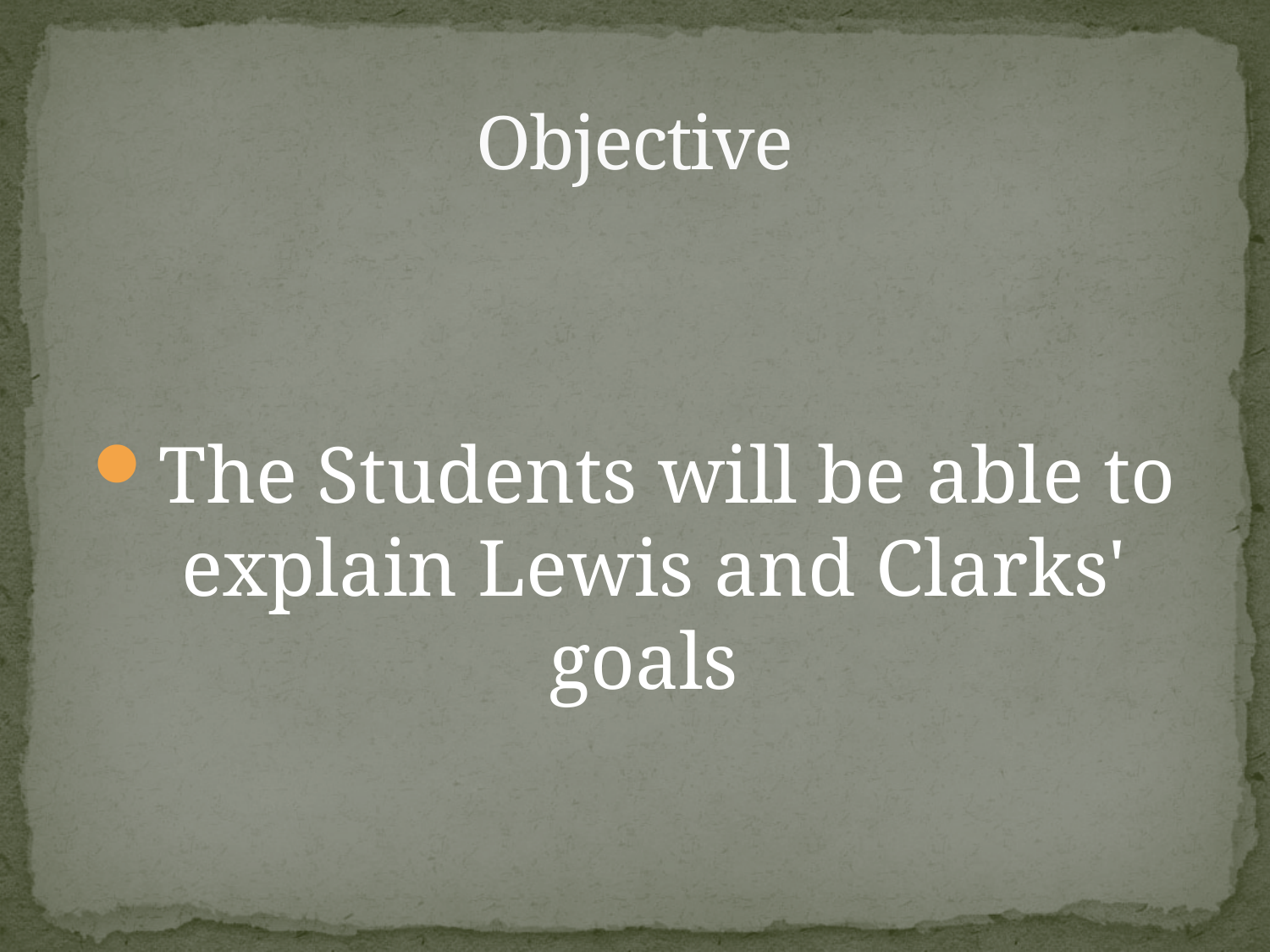

# Objective

The Students will be able to explain Lewis and Clarks' goals